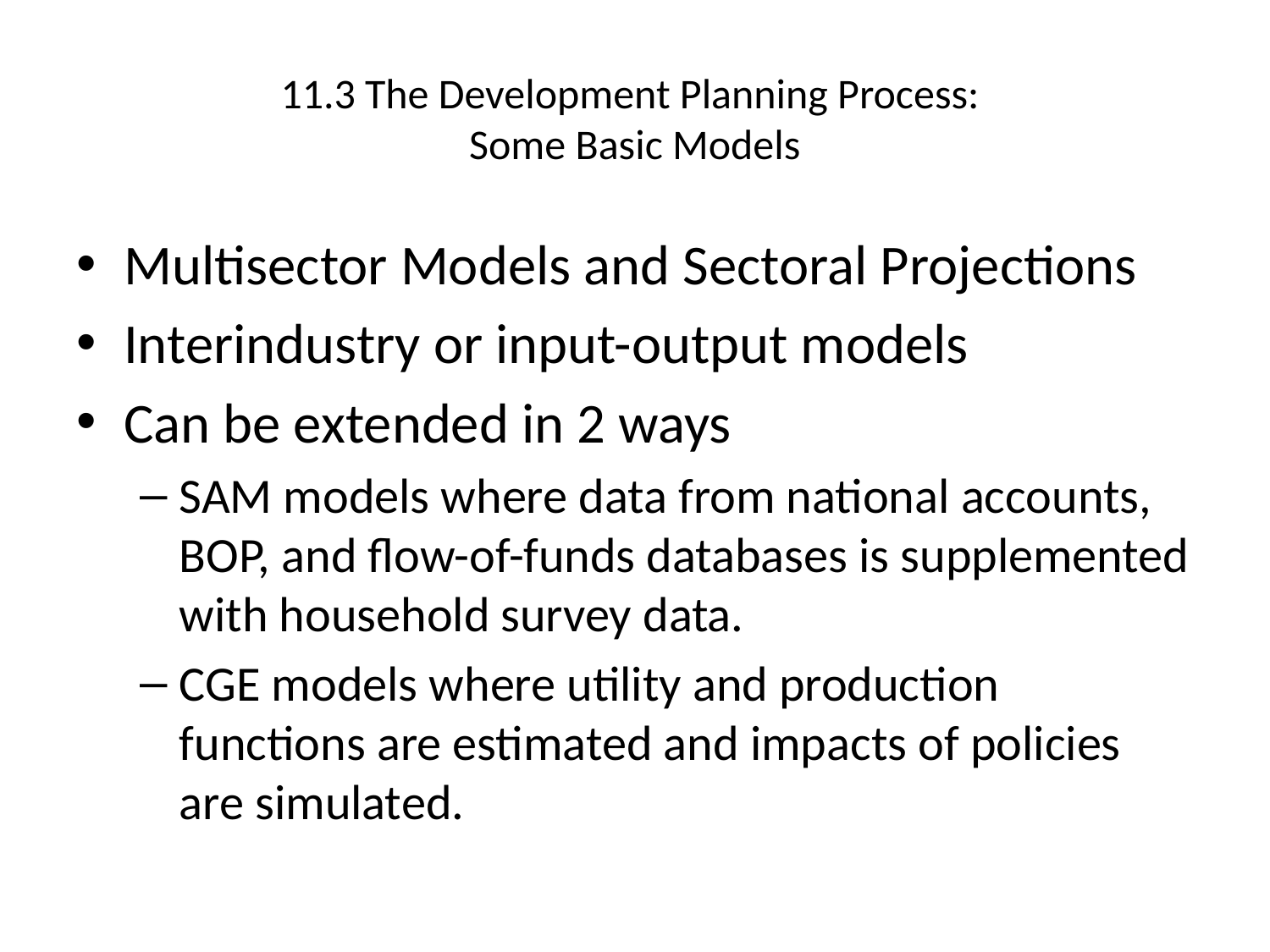

11.3 The Development Planning Process:
Some Basic Models
Multisector Models and Sectoral Projections
Interindustry or input-output models
Can be extended in 2 ways
SAM models where data from national accounts, BOP, and flow-of-funds databases is supplemented with household survey data.
CGE models where utility and production functions are estimated and impacts of policies are simulated.